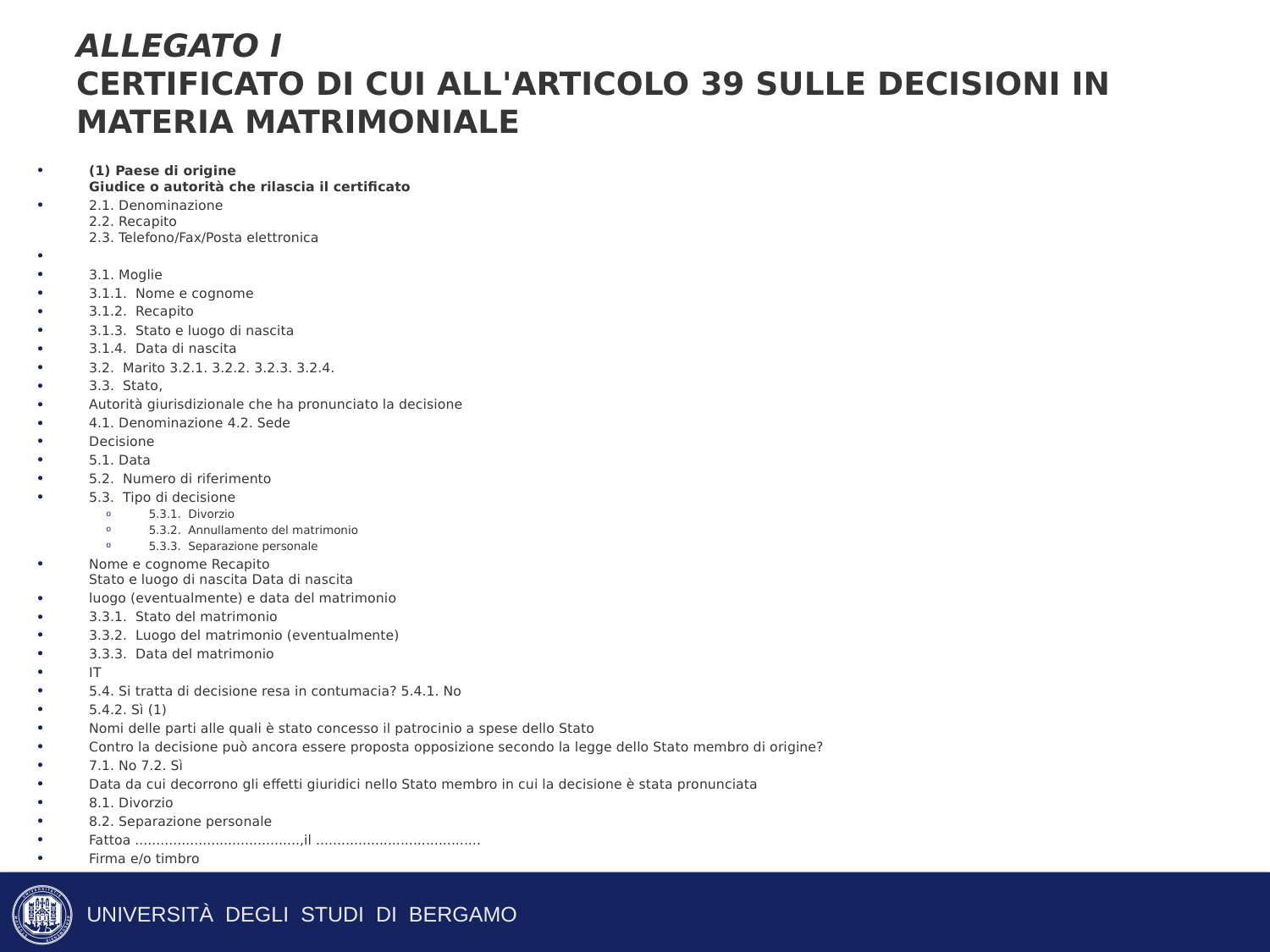

# ALLEGATO I CERTIFICATO DI CUI ALL'ARTICOLO 39 SULLE DECISIONI IN MATERIA MATRIMONIALE
(1) Paese di origine
Giudice o autorità che rilascia il certificato
2.1. Denominazione
2.2. Recapito
2.3. Telefono/Fax/Posta elettronica

3.1. Moglie
3.1.1.  Nome e cognome
3.1.2.  Recapito
3.1.3.  Stato e luogo di nascita
3.1.4.  Data di nascita
3.2.  Marito 3.2.1. 3.2.2. 3.2.3. 3.2.4.
3.3.  Stato,
Autorità giurisdizionale che ha pronunciato la decisione
4.1. Denominazione 4.2. Sede
Decisione
5.1. Data
5.2.  Numero di riferimento
5.3.  Tipo di decisione
5.3.1.  Divorzio
5.3.2.  Annullamento del matrimonio
5.3.3.  Separazione personale
Nome e cognome Recapito
Stato e luogo di nascita Data di nascita
luogo (eventualmente) e data del matrimonio
3.3.1.  Stato del matrimonio
3.3.2.  Luogo del matrimonio (eventualmente)
3.3.3.  Data del matrimonio
IT
5.4. Si tratta di decisione resa in contumacia? 5.4.1. No
5.4.2. Sì (1)
Nomi delle parti alle quali è stato concesso il patrocinio a spese dello Stato
Contro la decisione può ancora essere proposta opposizione secondo la legge dello Stato membro di origine?
7.1. No 7.2. Sì
Data da cui decorrono gli effetti giuridici nello Stato membro in cui la decisione è stata pronunciata
8.1. Divorzio
8.2. Separazione personale
Fattoa .......................................,il .......................................
Firma e/o timbro